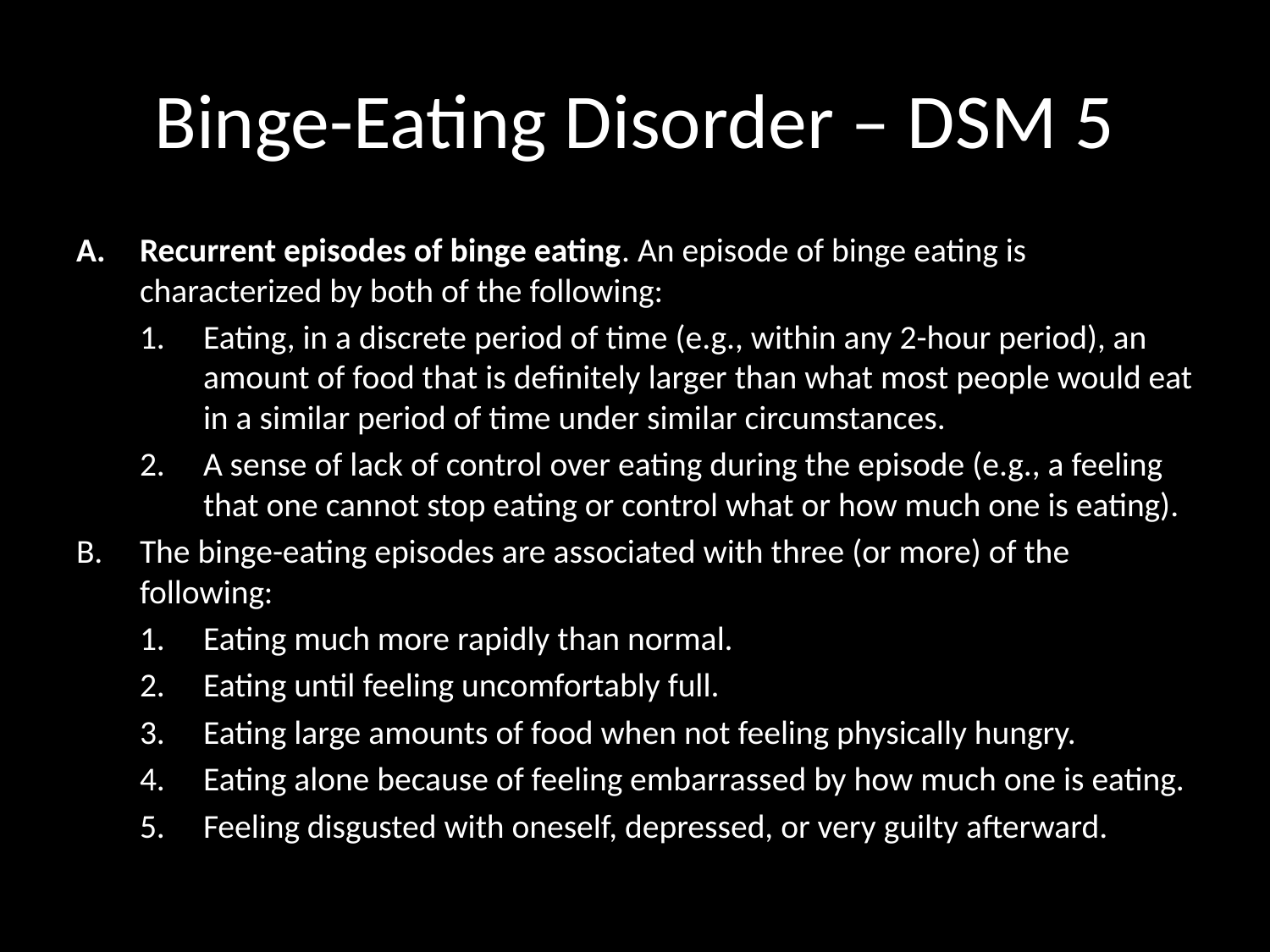

# Binge-Eating Disorder – DSM 5
Recurrent episodes of binge eating. An episode of binge eating is characterized by both of the following:
Eating, in a discrete period of time (e.g., within any 2-hour period), an amount of food that is definitely larger than what most people would eat in a similar period of time under similar circumstances.
A sense of lack of control over eating during the episode (e.g., a feeling that one cannot stop eating or control what or how much one is eating).
The binge-eating episodes are associated with three (or more) of the following:
Eating much more rapidly than normal.
Eating until feeling uncomfortably full.
Eating large amounts of food when not feeling physically hungry.
Eating alone because of feeling embarrassed by how much one is eating.
Feeling disgusted with oneself, depressed, or very guilty afterward.